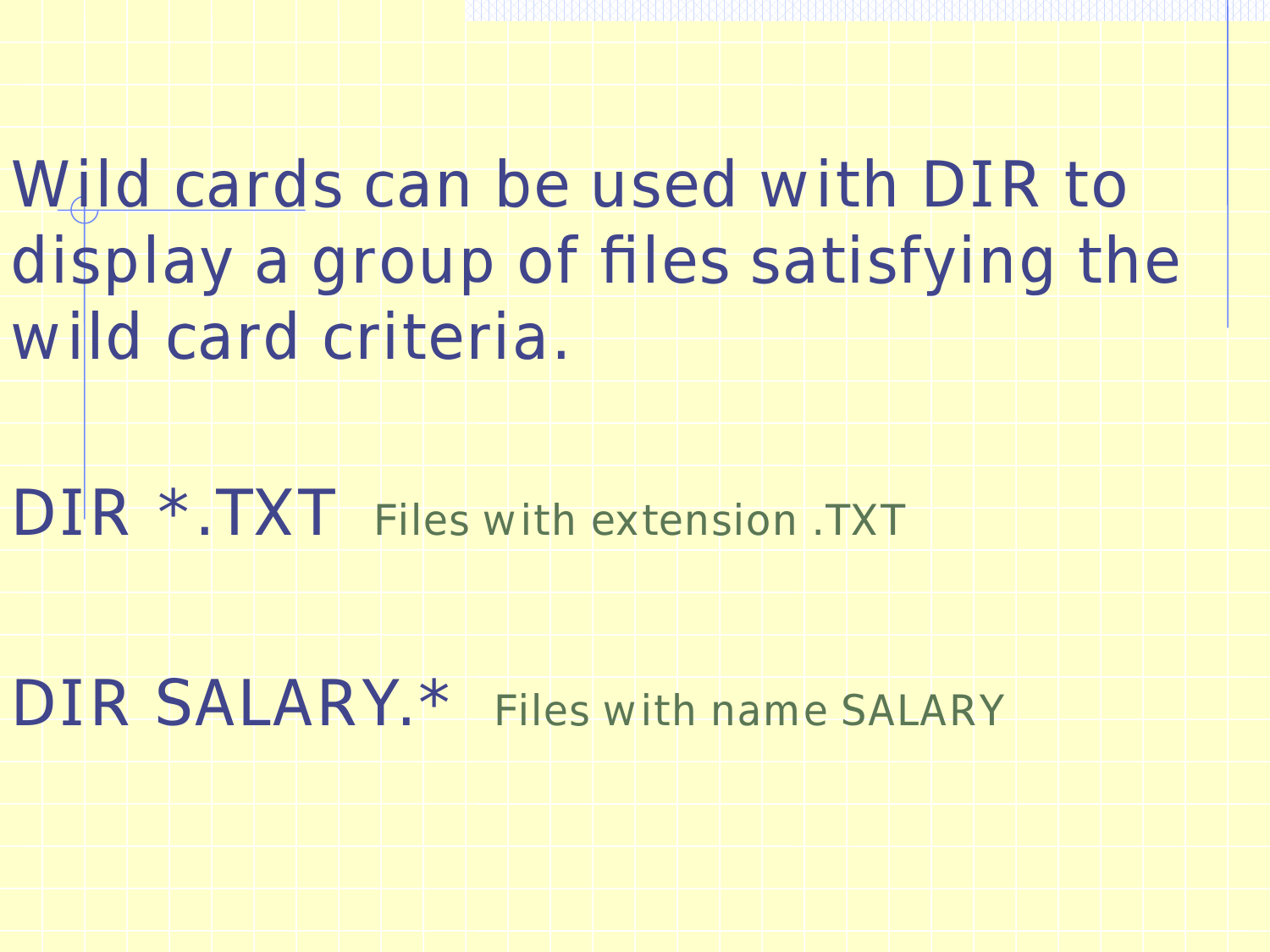

Wild cards can be used with DIR to display a group of files satisfying the wild card criteria.
DIR *.TXT  Files with extension .TXT
DIR SALARY.*  Files with name SALARY